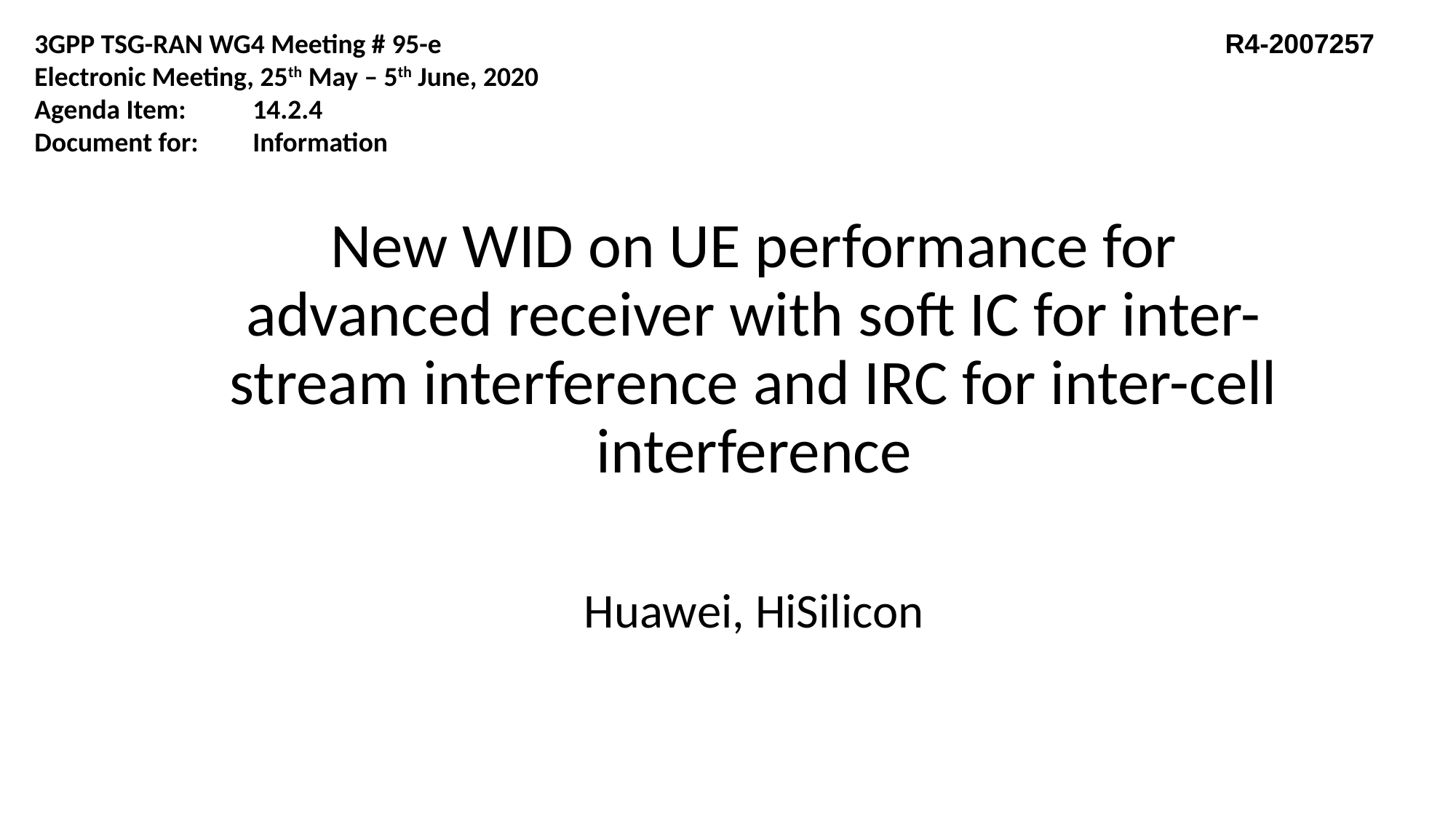

3GPP TSG-RAN WG4 Meeting # 95-e                                                                                              	                R4-2007257
Electronic Meeting, 25th May – 5th June, 2020
Agenda Item:	14.2.4
Document for:	Information

# New WID on UE performance for advanced receiver with soft IC for inter-stream interference and IRC for inter-cell interference
Huawei, HiSilicon